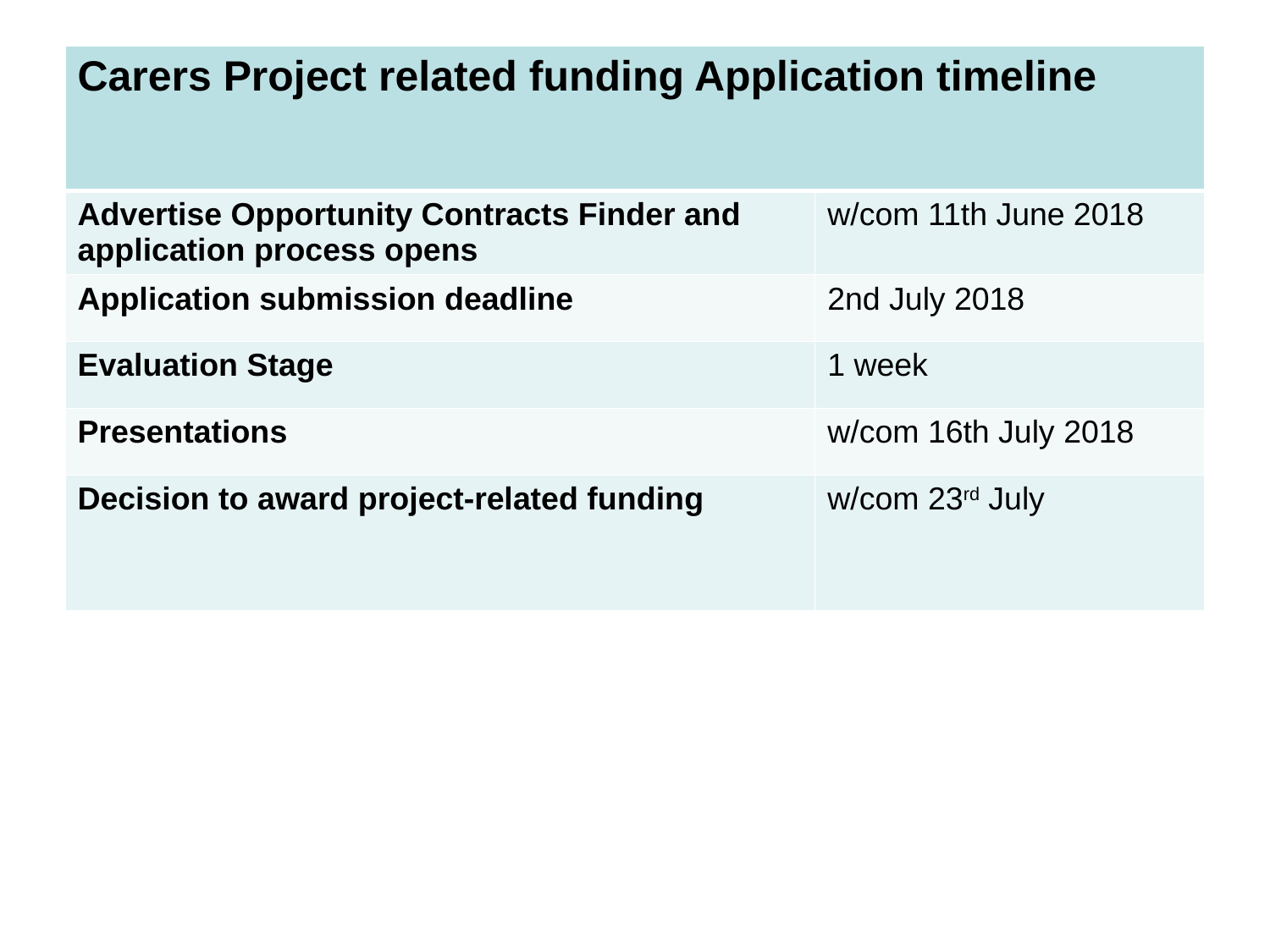

#
| Carers Project related funding Application timeline |  |
| --- | --- |
| Advertise Opportunity Contracts Finder and application process opens | w/com 11th June 2018 |
| Application submission deadline | 2nd July 2018 |
| Evaluation Stage | 1 week |
| Presentations | w/com 16th July 2018 |
| Decision to award project-related funding | w/com 23rd July |